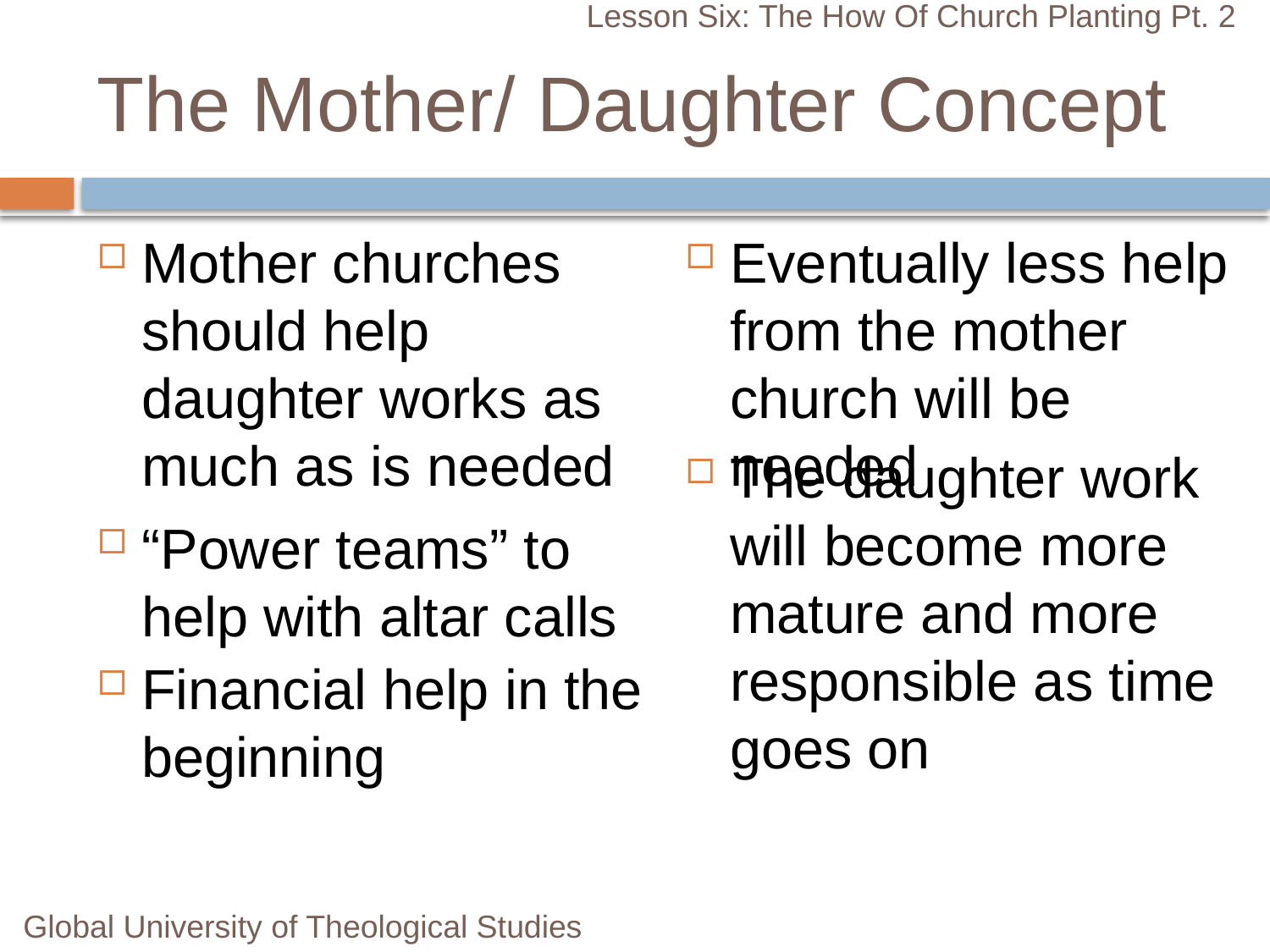

Lesson Six: The How Of Church Planting Pt. 2
# The Mother/ Daughter Concept
Mother churches should help daughter works as much as is needed
Eventually less help from the mother church will be needed
The daughter work will become more mature and more responsible as time goes on
“Power teams” to help with altar calls
Financial help in the beginning
Global University of Theological Studies